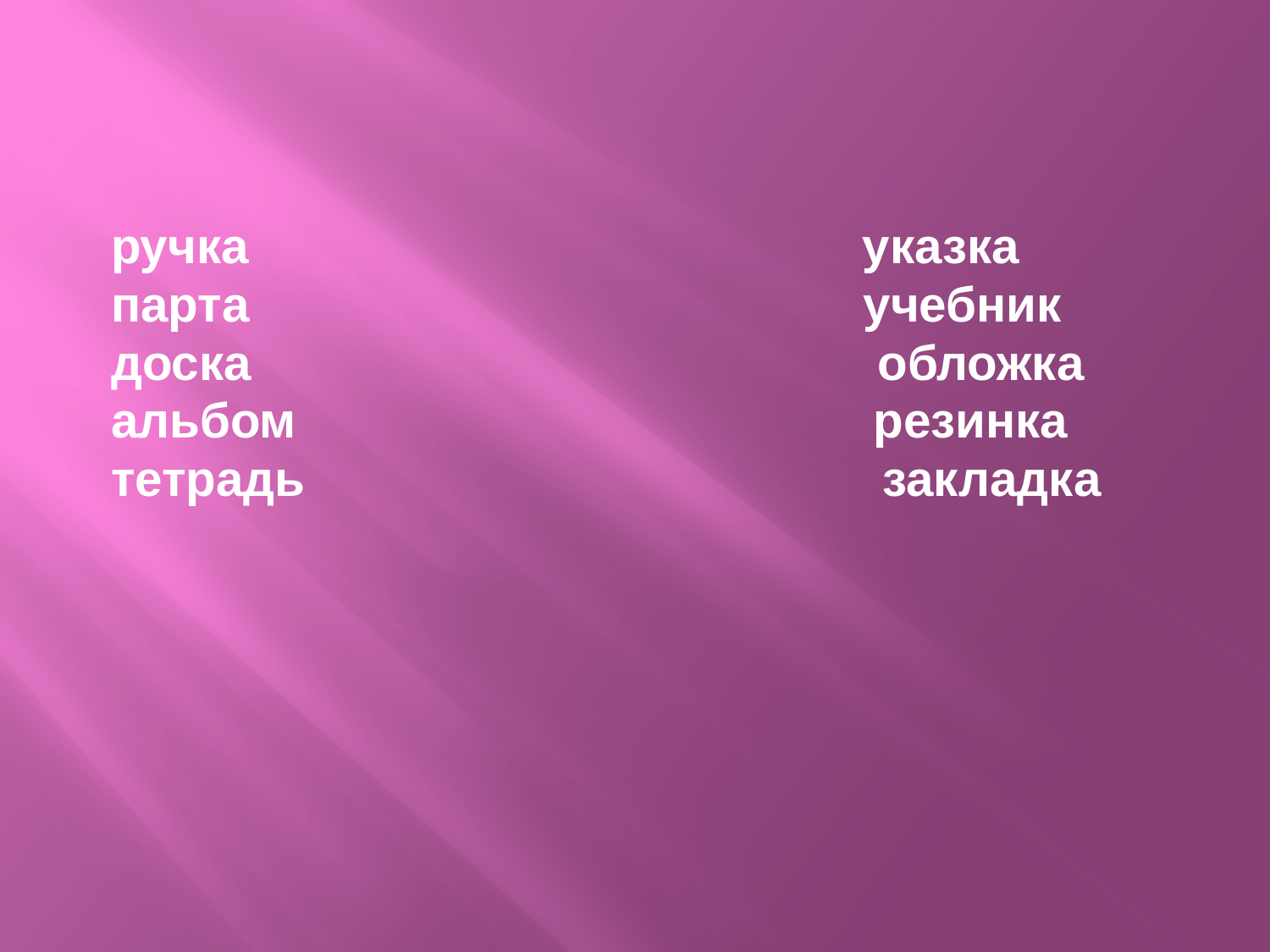

ручка                                                  указка
парта                                                  учебник
доска                                                   обложка
альбом                                               резинка
тетрадь                                               закладка